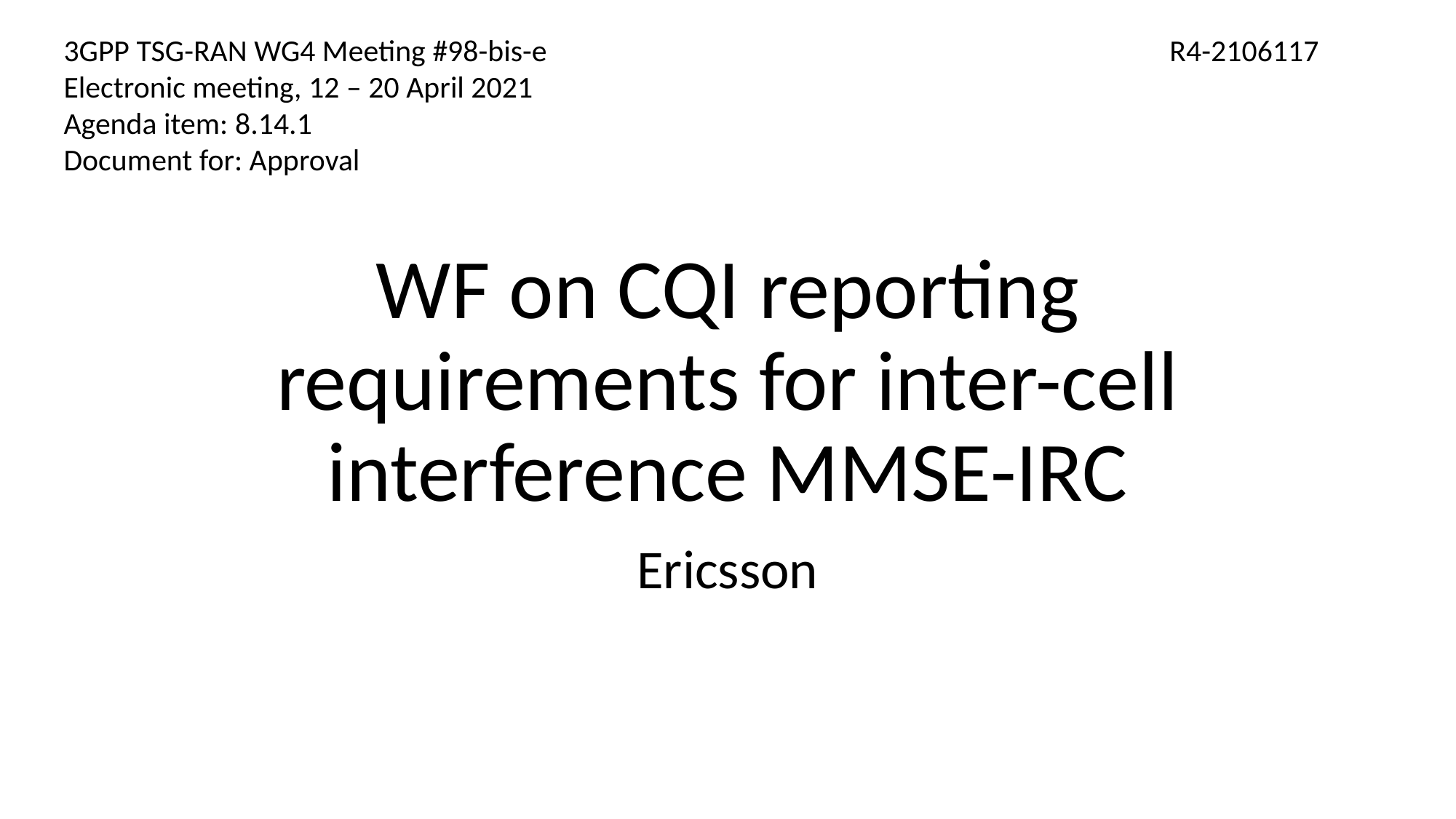

R4-2106117
3GPP TSG-RAN WG4 Meeting #98-bis-e
Electronic meeting, 12 – 20 April 2021
Agenda item: 8.14.1
Document for: Approval
# WF on CQI reporting requirements for inter-cell interference MMSE-IRC
Ericsson